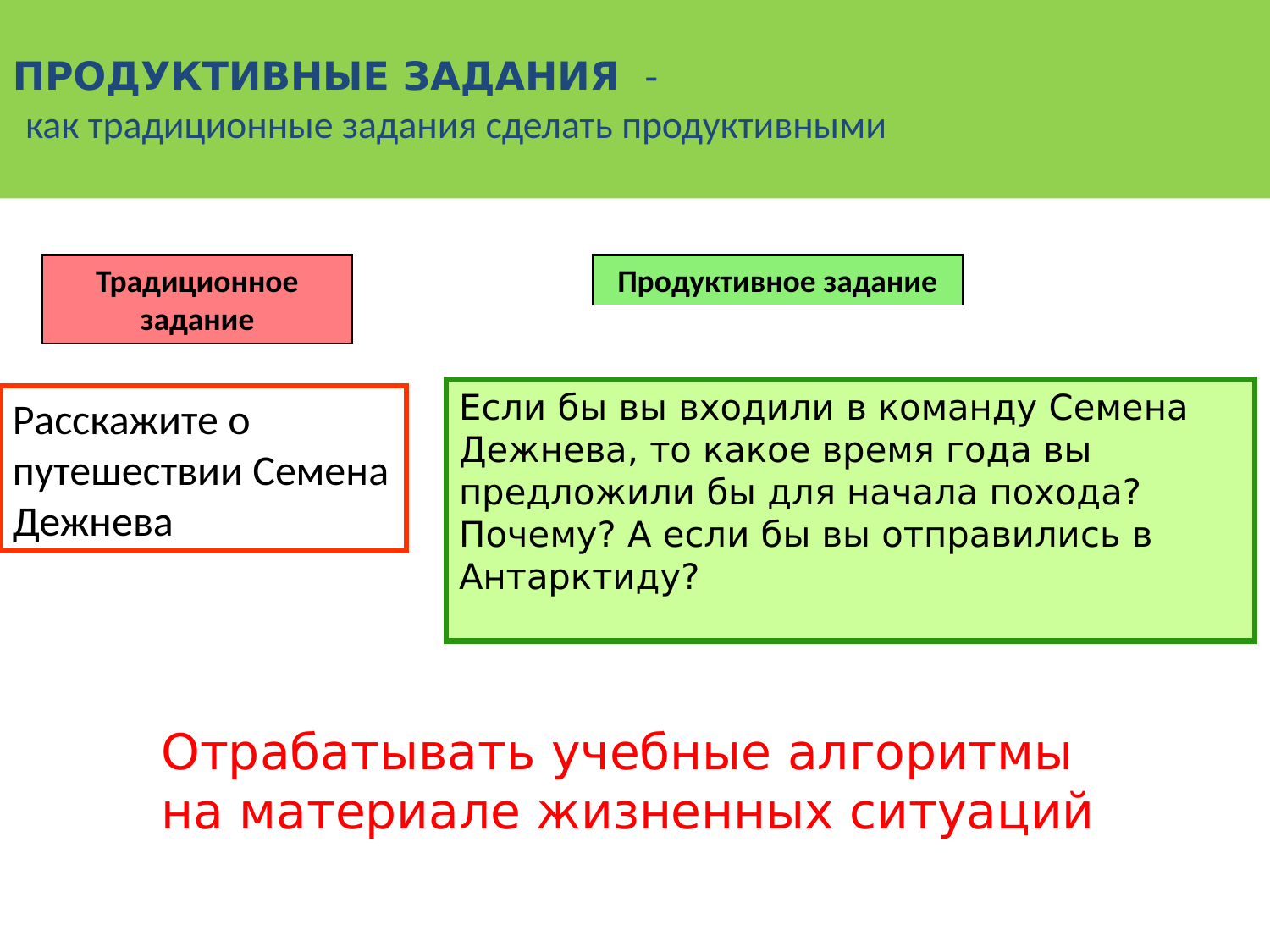

ПРОДУКТИВНЫЕ ЗАДАНИЯ  -
 как традиционные задания сделать продуктивными
Традиционное задание
Продуктивное задание
Если бы вы входили в команду Семена Дежнева, то какое время года вы предложили бы для начала похода? Почему? А если бы вы отправились в Антарктиду?

Расскажите о путешествии Семена Дежнева

Отрабатывать учебные алгоритмы на материале жизненных ситуаций